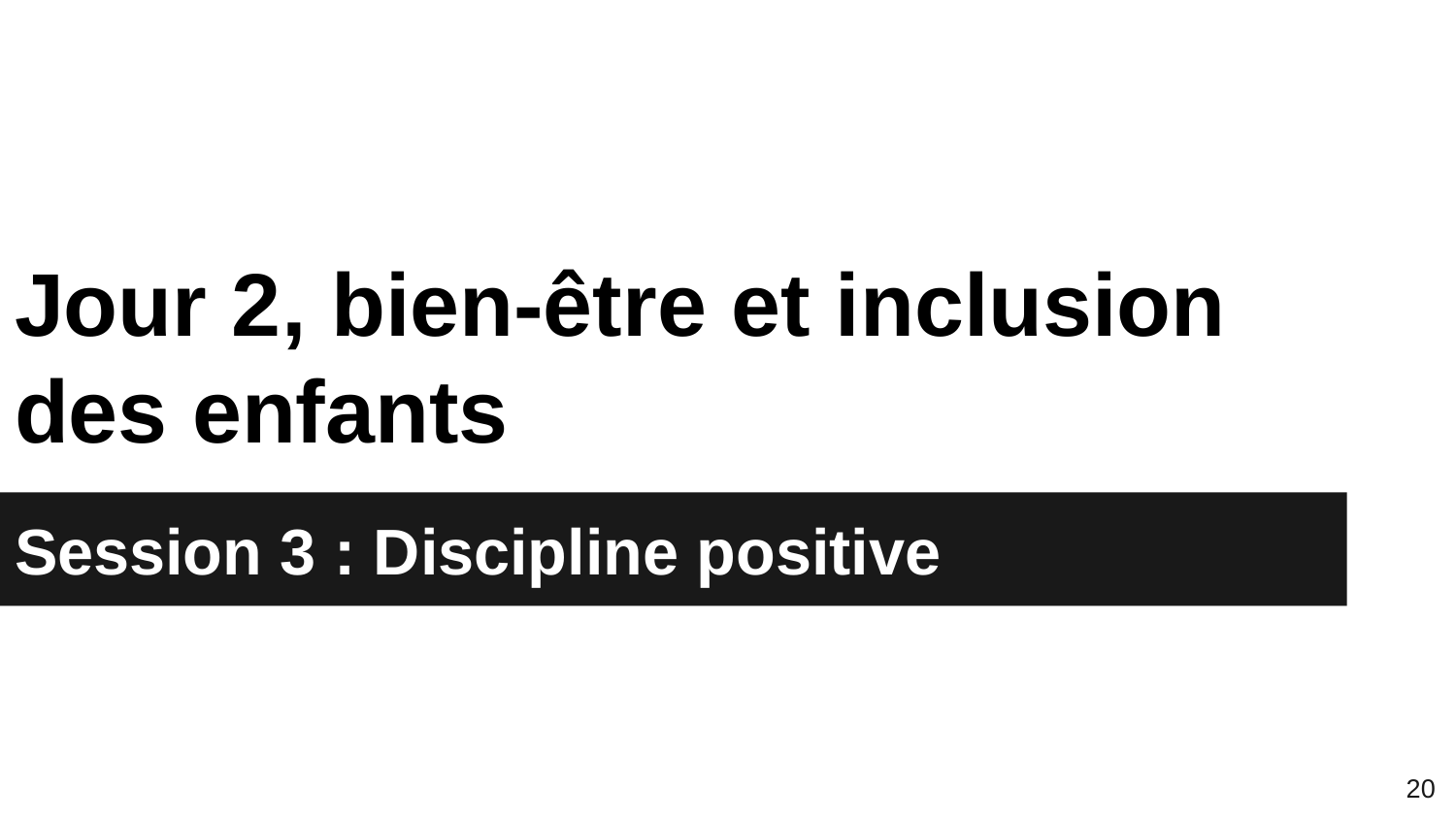

# Jour 2, bien-être et inclusion des enfants
Session 3 : Discipline positive
20